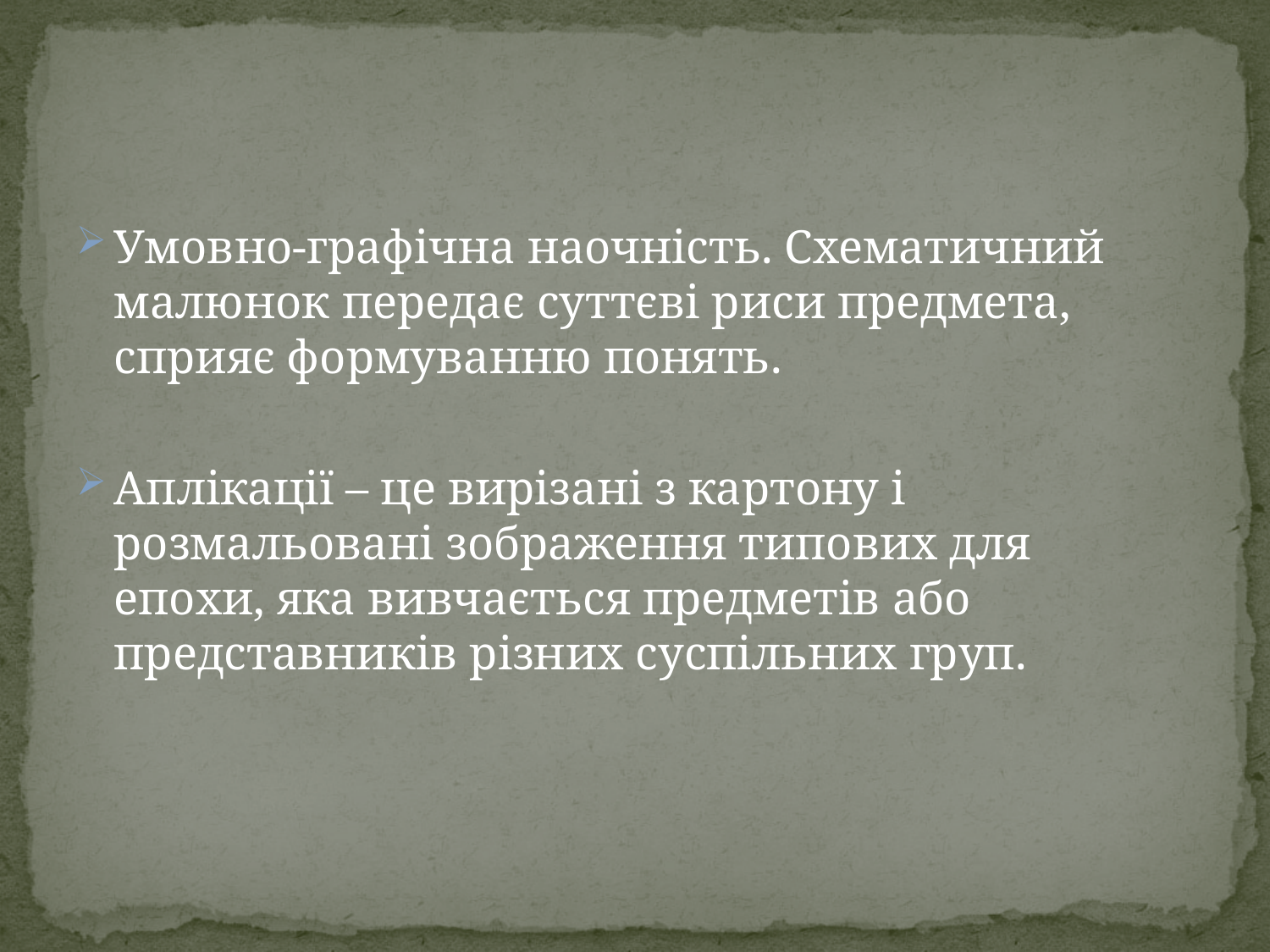

#
Умовно-графічна наочність. Схематичний малюнок передає суттєві риси предмета, сприяє формуванню понять.

Аплікації – це вирізані з картону і розмальовані зображення типових для епохи, яка вивчається предметів або представників різних суспільних груп.